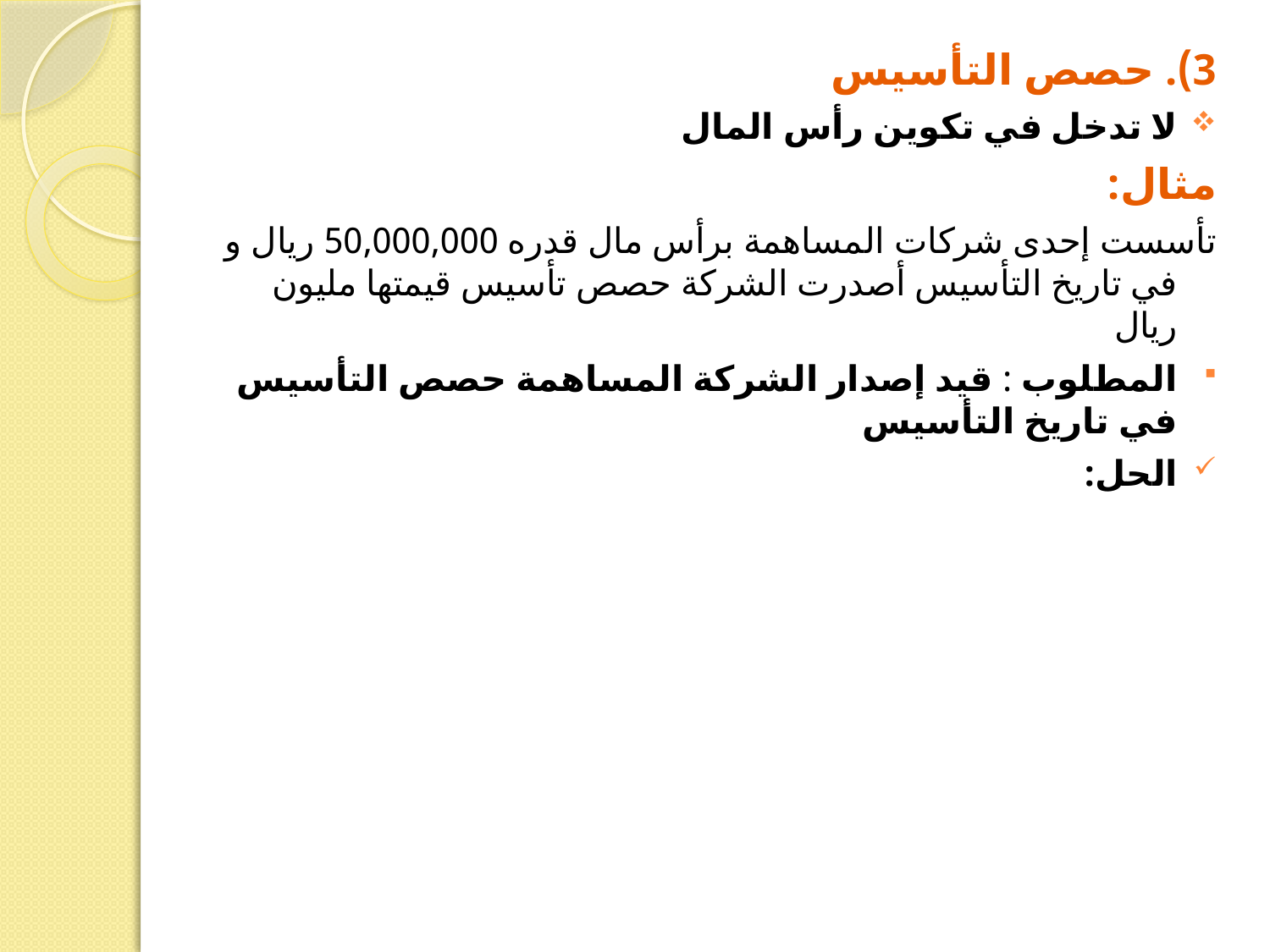

3). حصص التأسيس
لا تدخل في تكوين رأس المال
مثال:
تأسست إحدى شركات المساهمة برأس مال قدره 50,000,000 ريال و في تاريخ التأسيس أصدرت الشركة حصص تأسيس قيمتها مليون ريال
المطلوب : قيد إصدار الشركة المساهمة حصص التأسيس في تاريخ التأسيس
الحل: